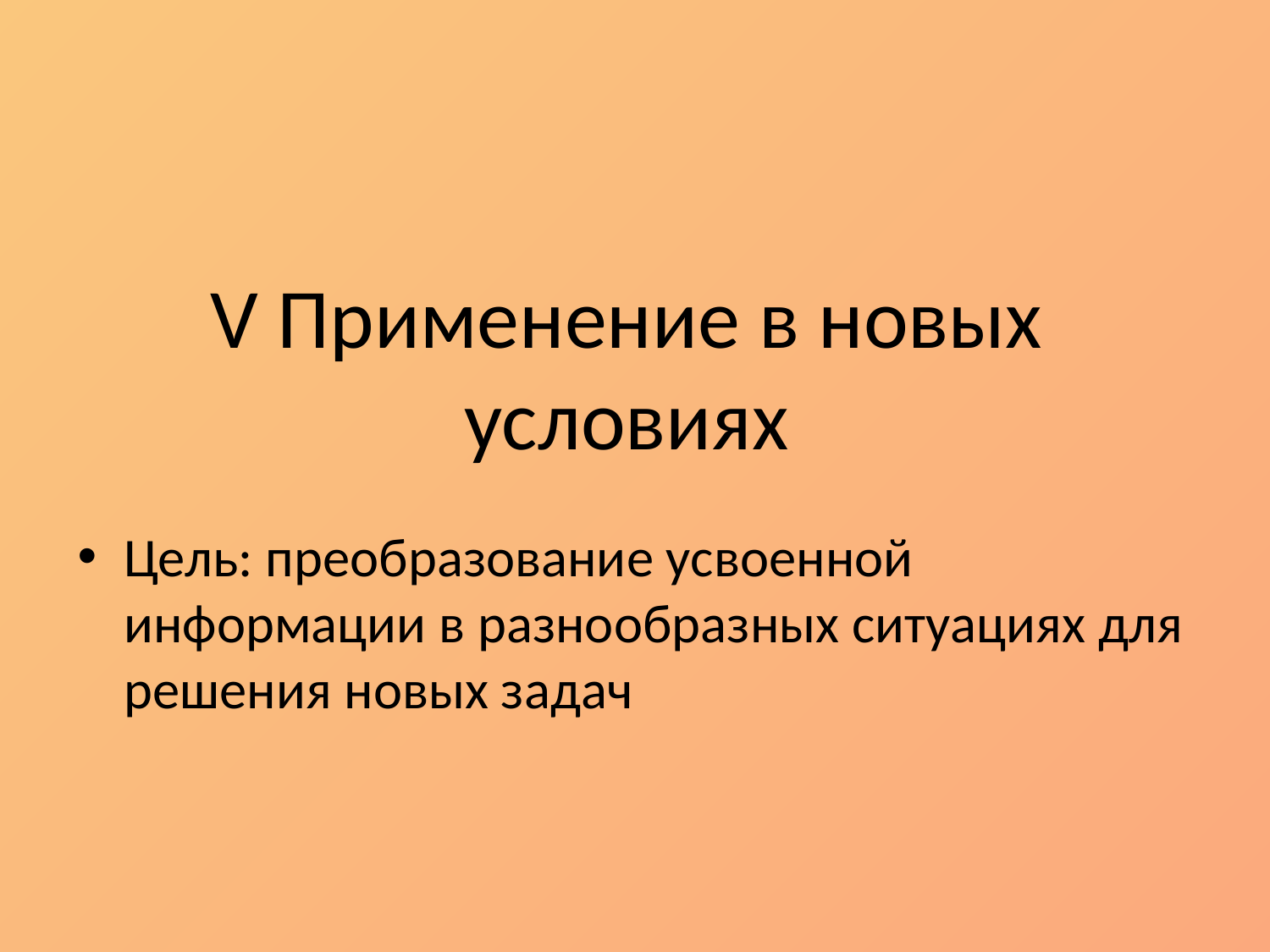

# V Применение в новых условиях
Цель: преобразование усвоенной информации в разнообразных ситуациях для решения новых задач